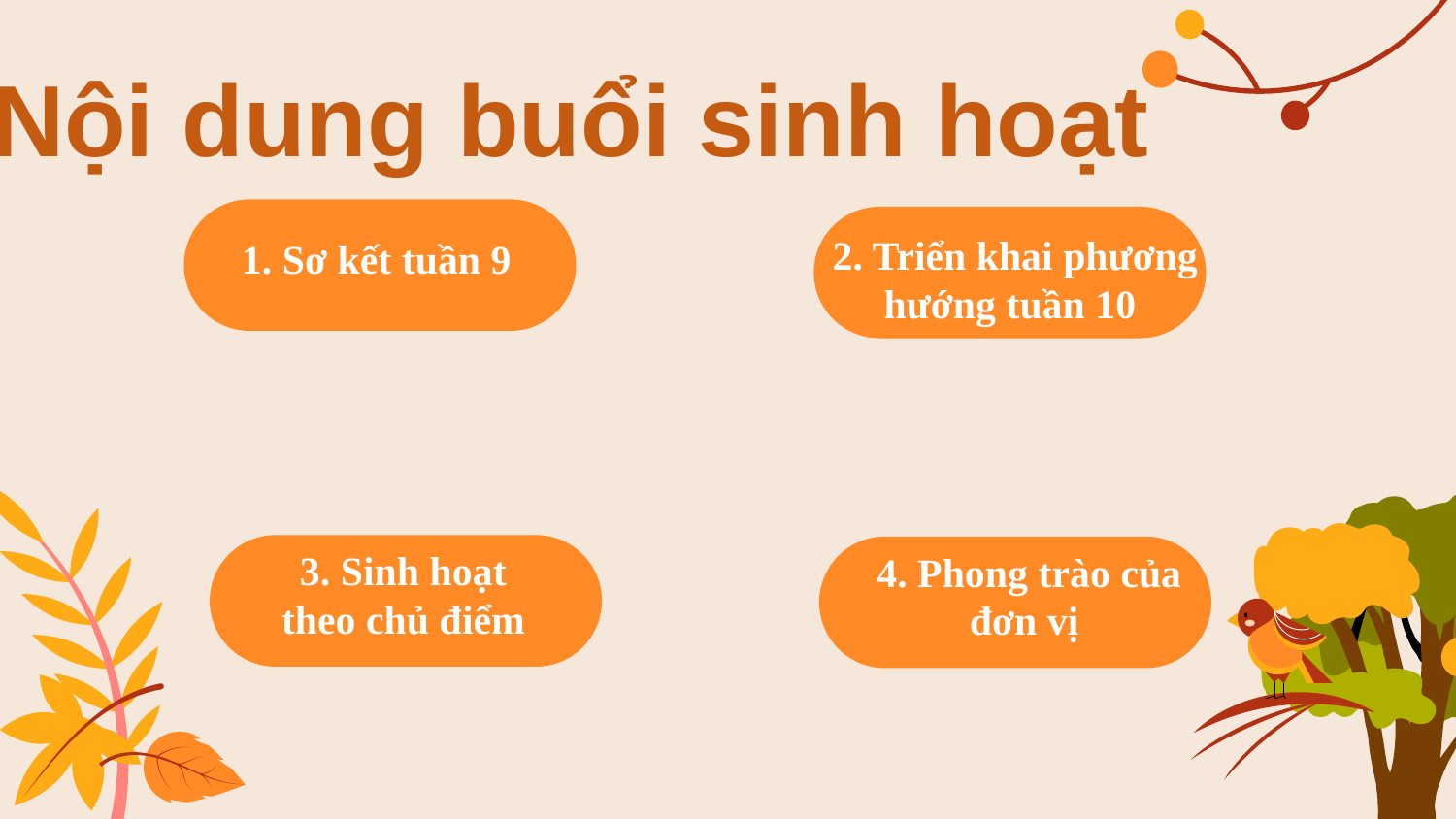

Nội dung buổi sinh hoạt

1. Sơ kết tuần 9
2. Triển khai phương hướng tuần 10

3. Sinh hoạt
 theo chủ điểm
4. Phong trào của đơn vị